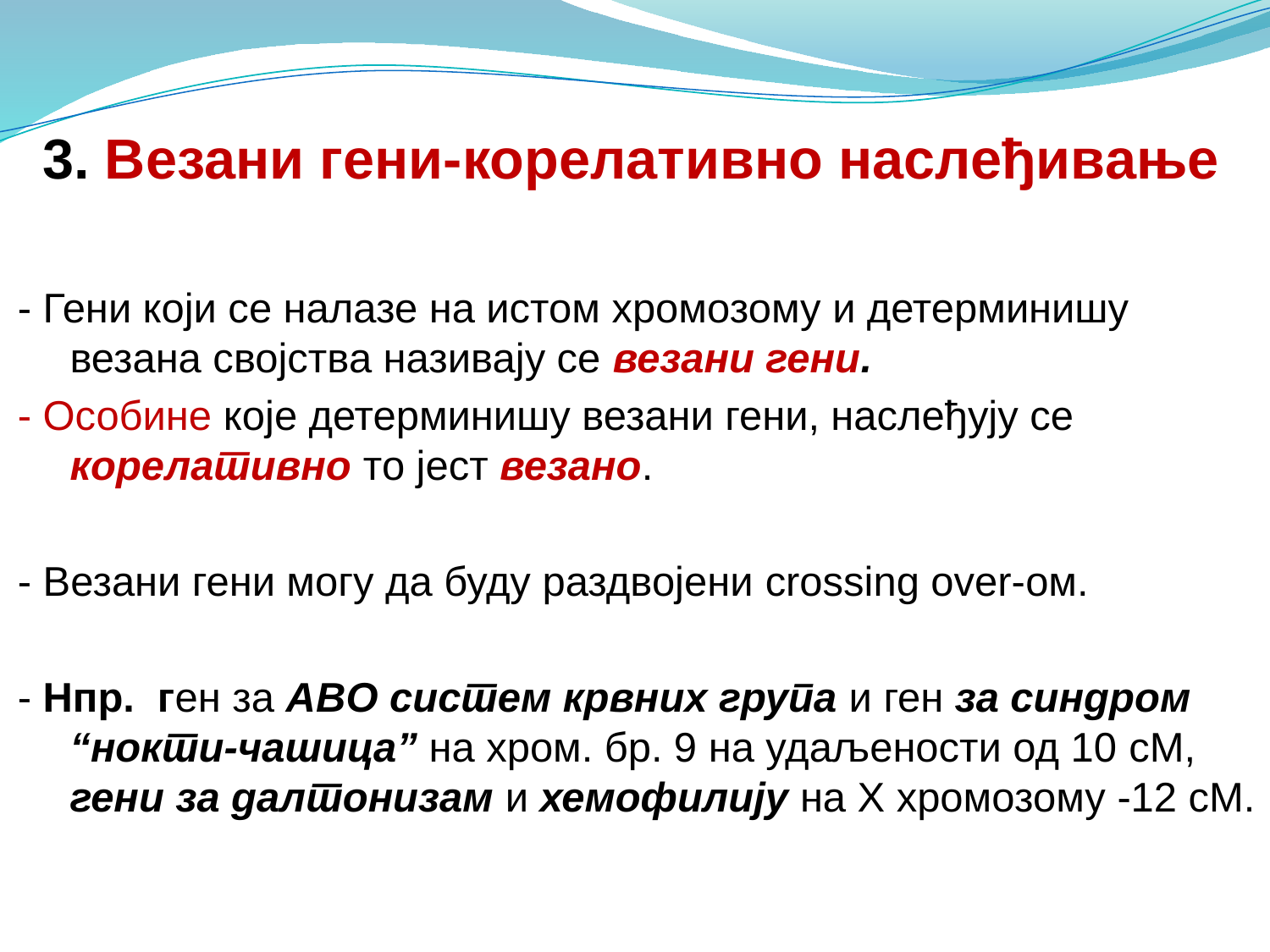

# 3. Везани гени-корелативно наслеђивање
- Гени који се налазе на истом хромозому и детерминишу везана својства називају се везани гени.
- Особине које детерминишу везани гени, наслеђују се корелативно то јест везано.

- Везани гени могу да буду раздвојени crossing over-ом.

- Нпр.  ген за ABO систем крвних група и ген за синдром “нокти-чашица” на хром. бр. 9 на удаљености од 10 сМ, гени за далтонизам и хемофилију на X хромозому -12 cM.